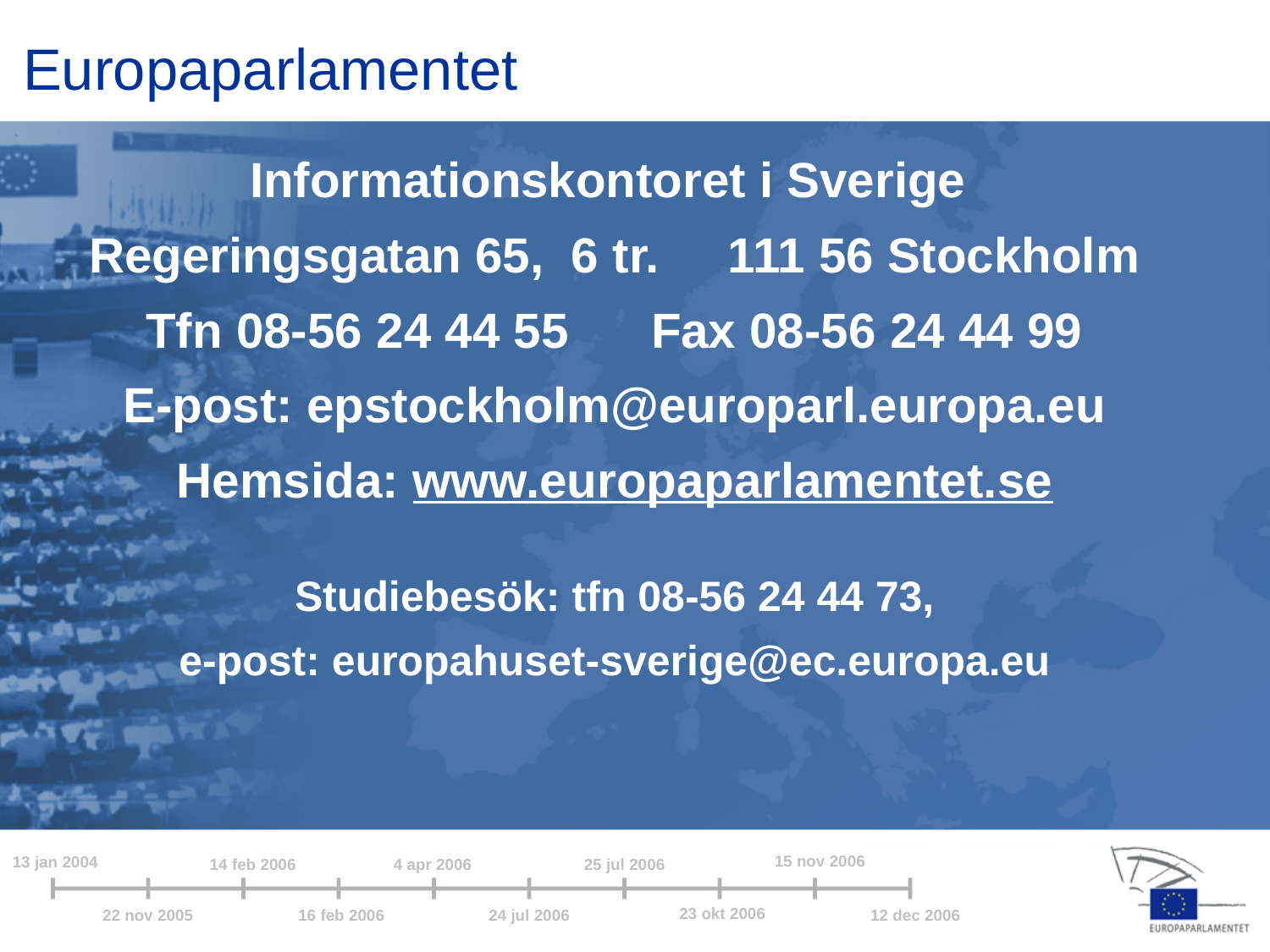

# Europaparlamentet
Informationskontoret i Sverige
Regeringsgatan 65,  6 tr.     111 56 Stockholm
Tfn 08-56 24 44 55      Fax 08-56 24 44 99
E-post: epstockholm@europarl.europa.eu
Hemsida: www.europaparlamentet.se

Studiebesök: tfn 08-56 24 44 73,
e-post: europahuset-sverige@ec.europa.eu